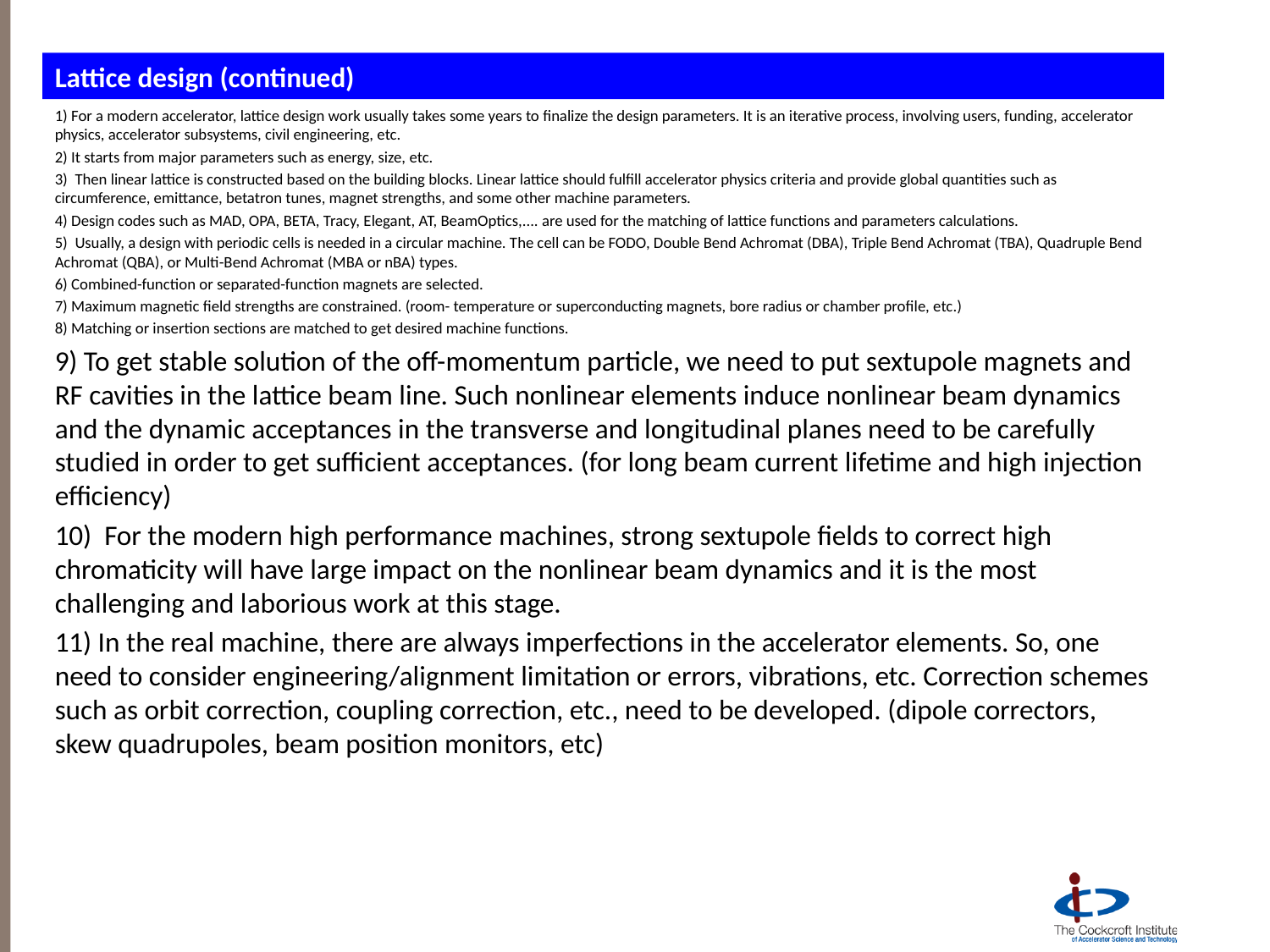

Lattice design (continued)
#
1) For a modern accelerator, lattice design work usually takes some years to finalize the design parameters. It is an iterative process, involving users, funding, accelerator physics, accelerator subsystems, civil engineering, etc.
2) It starts from major parameters such as energy, size, etc.
3)  Then linear lattice is constructed based on the building blocks. Linear lattice should fulfill accelerator physics criteria and provide global quantities such as circumference, emittance, betatron tunes, magnet strengths, and some other machine parameters.
4) Design codes such as MAD, OPA, BETA, Tracy, Elegant, AT, BeamOptics,.... are used for the matching of lattice functions and parameters calculations.
5)  Usually, a design with periodic cells is needed in a circular machine. The cell can be FODO, Double Bend Achromat (DBA), Triple Bend Achromat (TBA), Quadruple Bend Achromat (QBA), or Multi-Bend Achromat (MBA or nBA) types.
6) Combined-function or separated-function magnets are selected.
7) Maximum magnetic field strengths are constrained. (room- temperature or superconducting magnets, bore radius or chamber profile, etc.)
8) Matching or insertion sections are matched to get desired machine functions.
9) To get stable solution of the off-momentum particle, we need to put sextupole magnets and RF cavities in the lattice beam line. Such nonlinear elements induce nonlinear beam dynamics and the dynamic acceptances in the transverse and longitudinal planes need to be carefully studied in order to get sufficient acceptances. (for long beam current lifetime and high injection efficiency)
10)  For the modern high performance machines, strong sextupole fields to correct high chromaticity will have large impact on the nonlinear beam dynamics and it is the most challenging and laborious work at this stage.
11) In the real machine, there are always imperfections in the accelerator elements. So, one need to consider engineering/alignment limitation or errors, vibrations, etc. Correction schemes such as orbit correction, coupling correction, etc., need to be developed. (dipole correctors, skew quadrupoles, beam position monitors, etc)